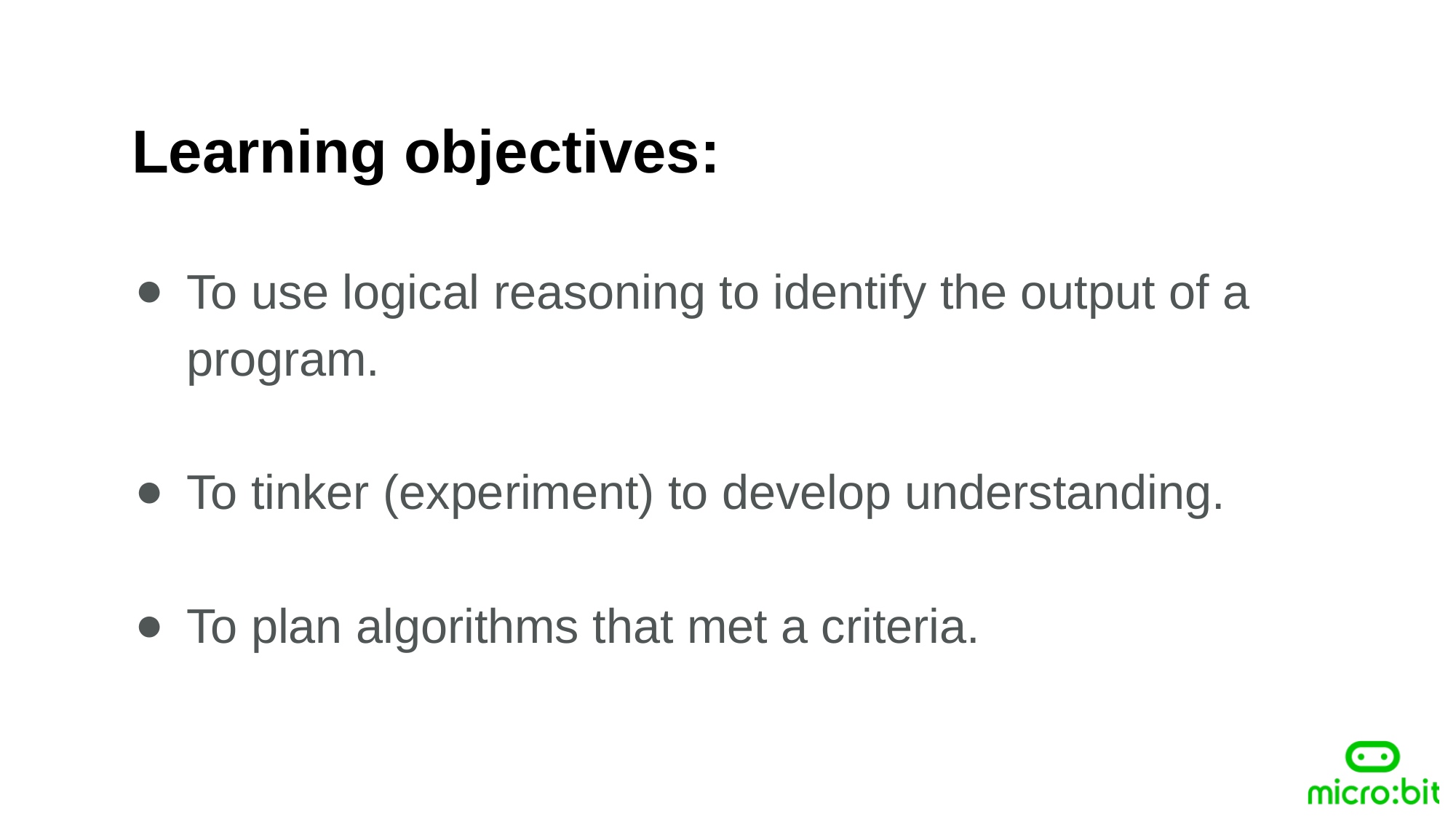

Learning objectives:

To use logical reasoning to identify the output of a program.

To tinker (experiment) to develop understanding.

To plan algorithms that met a criteria.